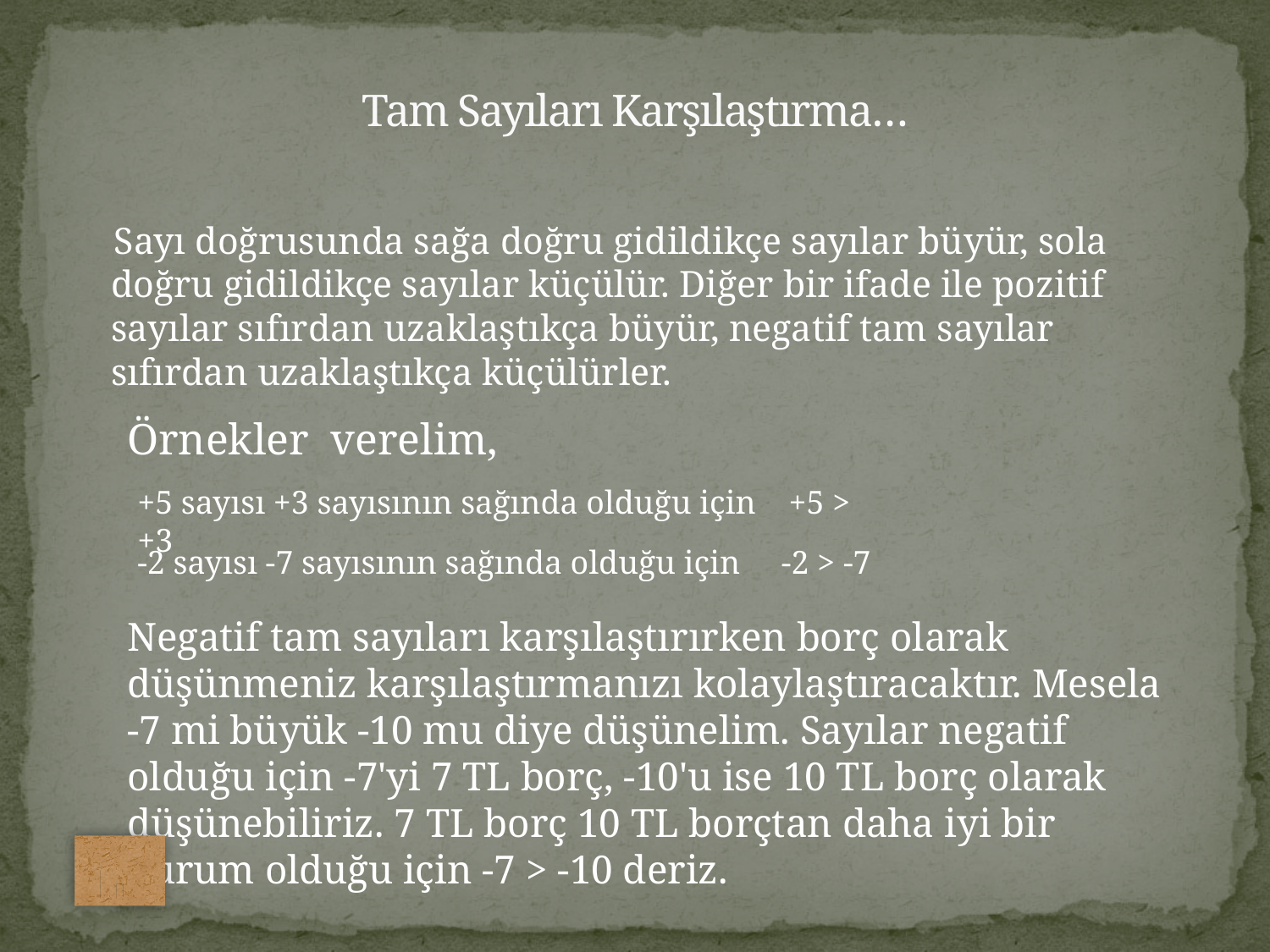

# Tam Sayıları Karşılaştırma…
    Sayı doğrusunda sağa doğru gidildikçe sayılar büyür, sola doğru gidildikçe sayılar küçülür. Diğer bir ifade ile pozitif sayılar sıfırdan uzaklaştıkça büyür, negatif tam sayılar sıfırdan uzaklaştıkça küçülürler.
Örnekler  verelim,
+5 sayısı +3 sayısının sağında olduğu için    +5 > +3
-2 sayısı -7 sayısının sağında olduğu için     -2 > -7
Negatif tam sayıları karşılaştırırken borç olarak düşünmeniz karşılaştırmanızı kolaylaştıracaktır. Mesela -7 mi büyük -10 mu diye düşünelim. Sayılar negatif olduğu için -7'yi 7 TL borç, -10'u ise 10 TL borç olarak düşünebiliriz. 7 TL borç 10 TL borçtan daha iyi bir durum olduğu için -7 > -10 deriz.